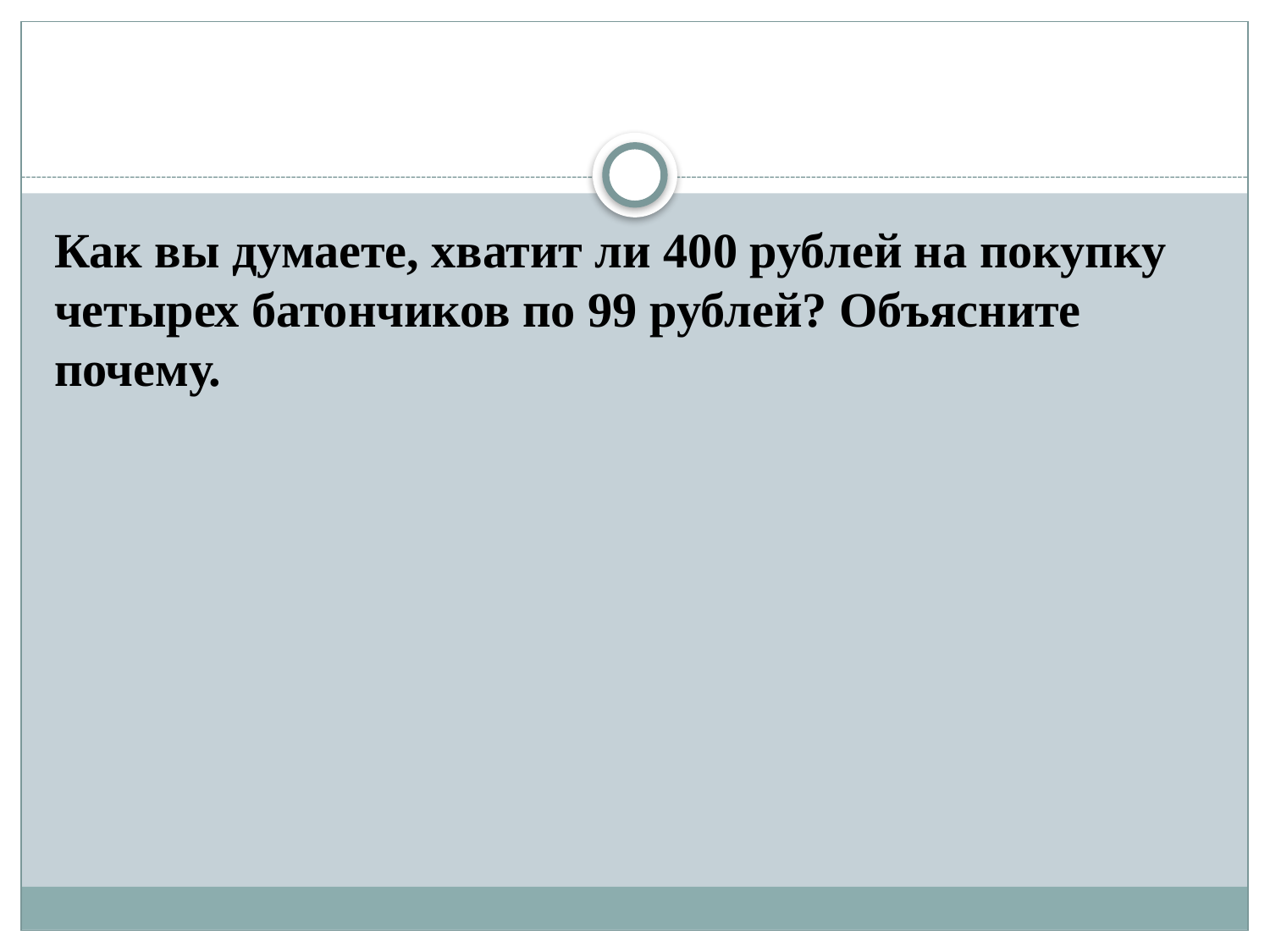

#
Как вы думаете, хватит ли 400 рублей на покупку четырех батончиков по 99 рублей? Объясните почему.